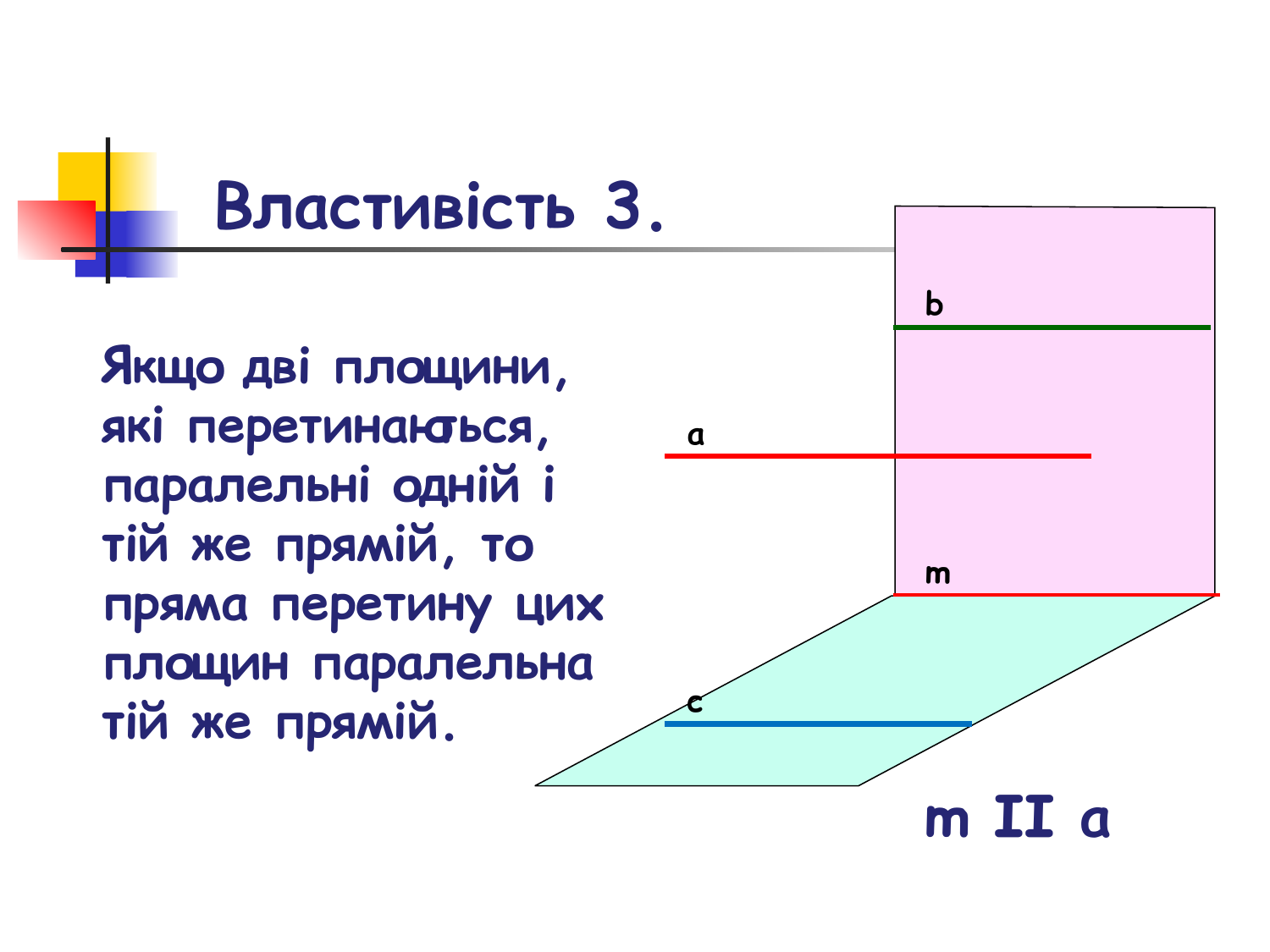

Властивість 3.

b
Якщо дві площини, які перетинаються, паралельні одній і тій же прямій, то пряма перетину цих площин паралельна тій же прямій.
а
m

c
m II a